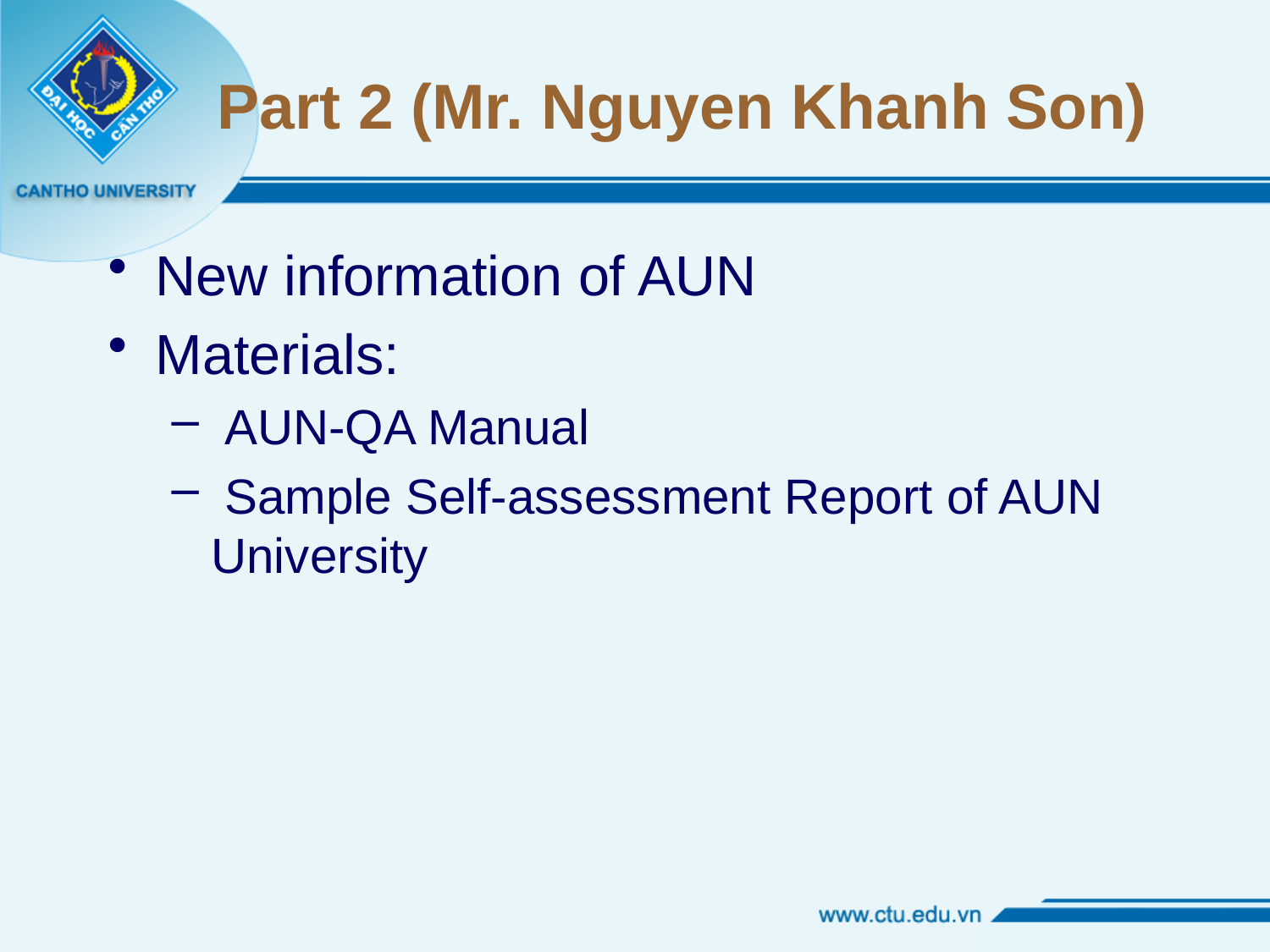

# Part 2 (Mr. Nguyen Khanh Son)
New information of AUN
Materials:
 AUN-QA Manual
 Sample Self-assessment Report of AUN University